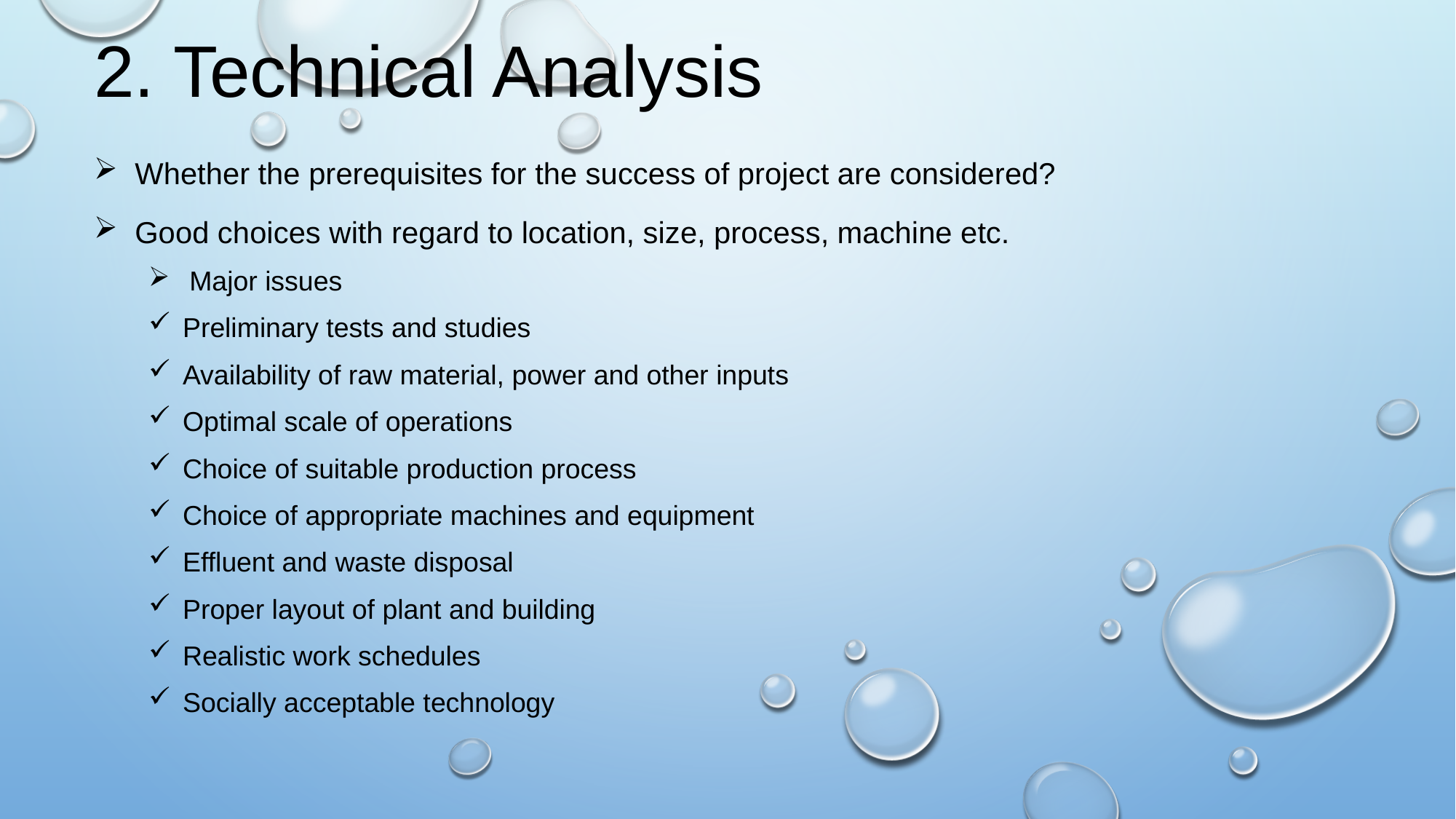

# 2. Technical Analysis
Whether the prerequisites for the success of project are considered?
Good choices with regard to location, size, process, machine etc.
Major issues
Preliminary tests and studies
Availability of raw material, power and other inputs
Optimal scale of operations
Choice of suitable production process
Choice of appropriate machines and equipment
Effluent and waste disposal
Proper layout of plant and building
Realistic work schedules
Socially acceptable technology